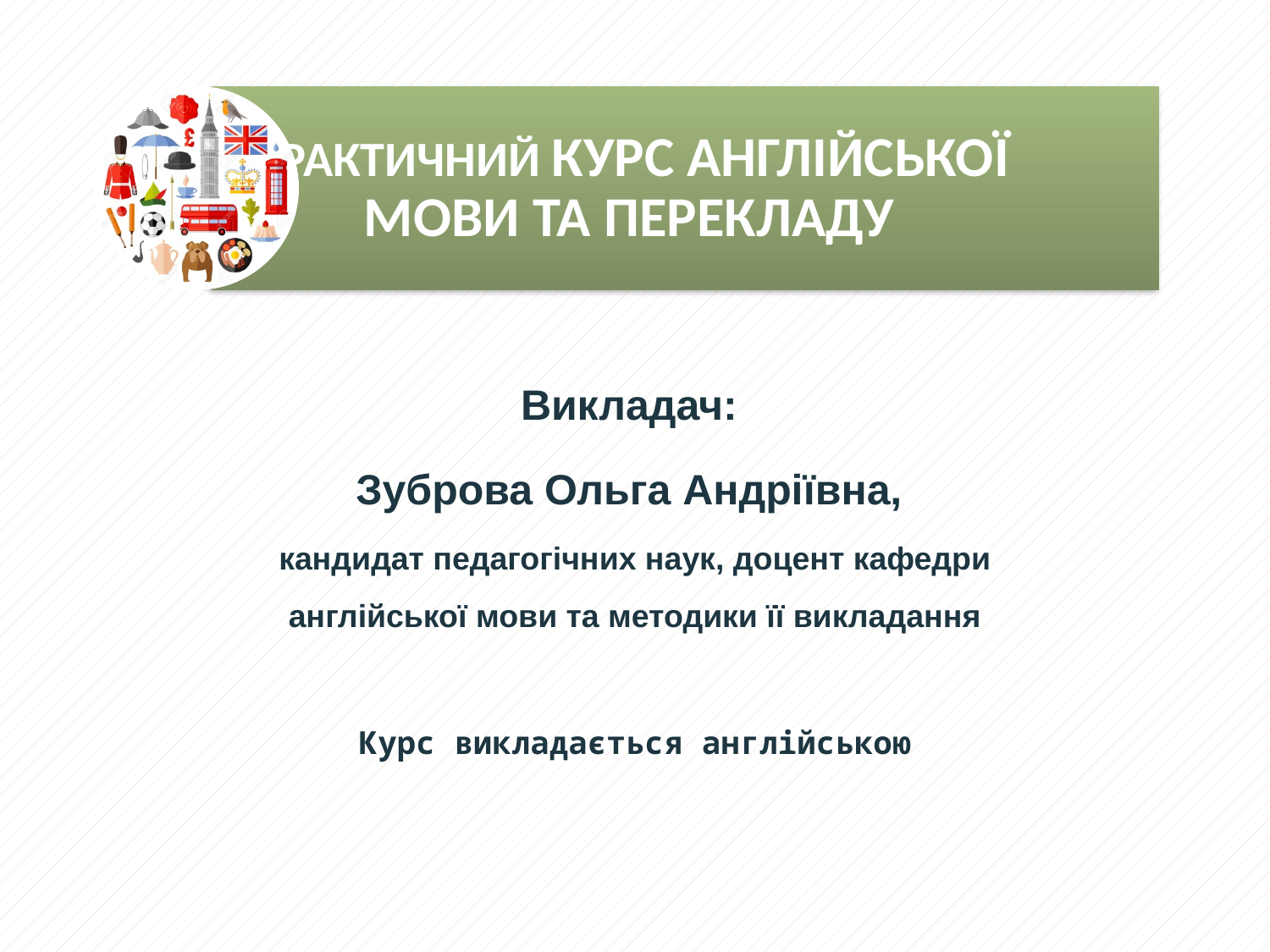

ПРАКТИЧНИЙ КУРС АНГЛІЙСЬКОЇ МОВИ ТА ПЕРЕКЛАДУ
Викладач:
Зуброва Ольга Андріївна,
кандидат педагогічних наук, доцент кафедри англійської мови та методики її викладання

Курс викладається англійською